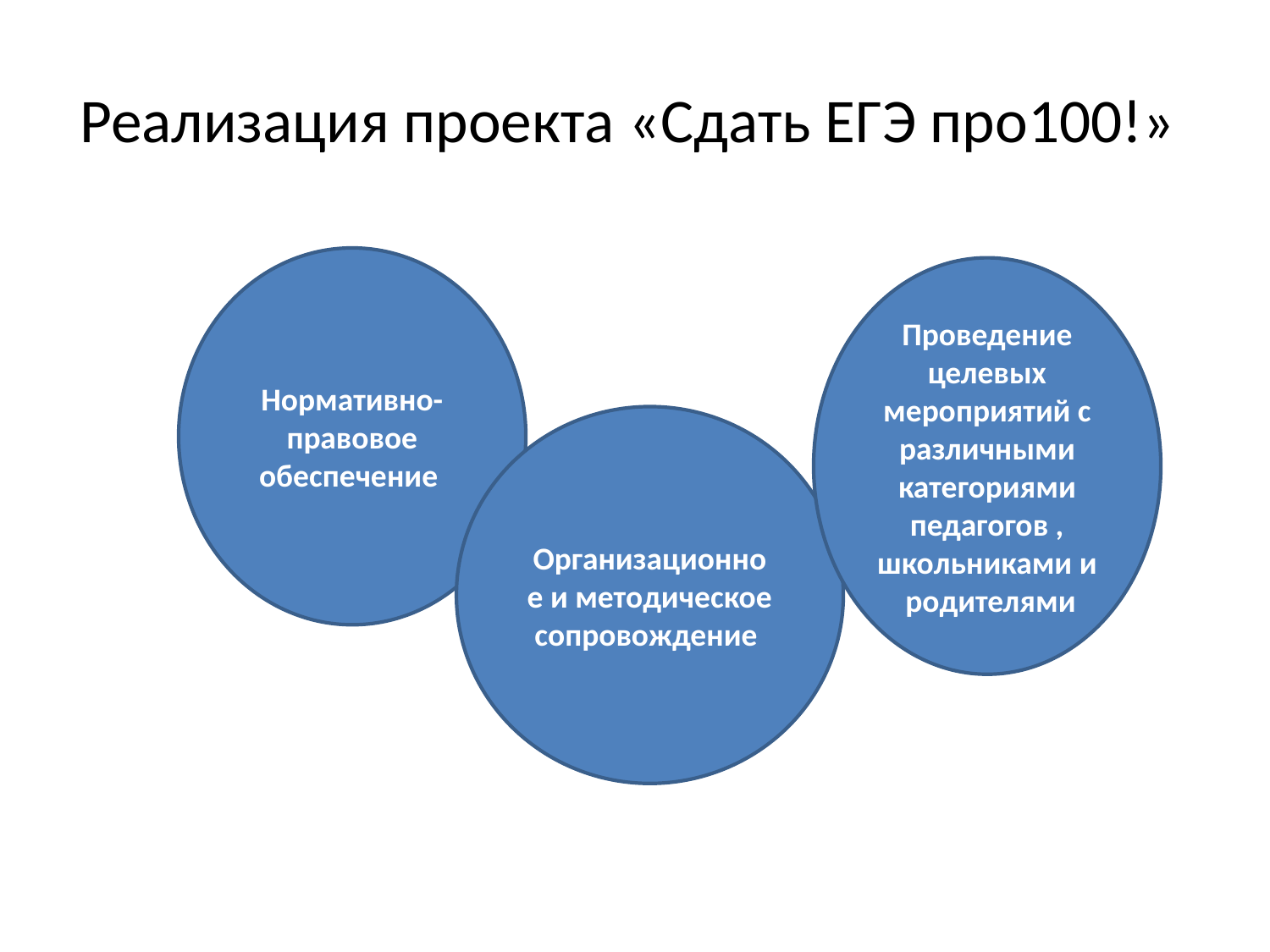

# Реализация проекта «Сдать ЕГЭ про100!»
Нормативно-правовое обеспечение
Проведение целевых мероприятий с различными категориями педагогов , школьниками и  родителями
Организационное и методическое сопровождение